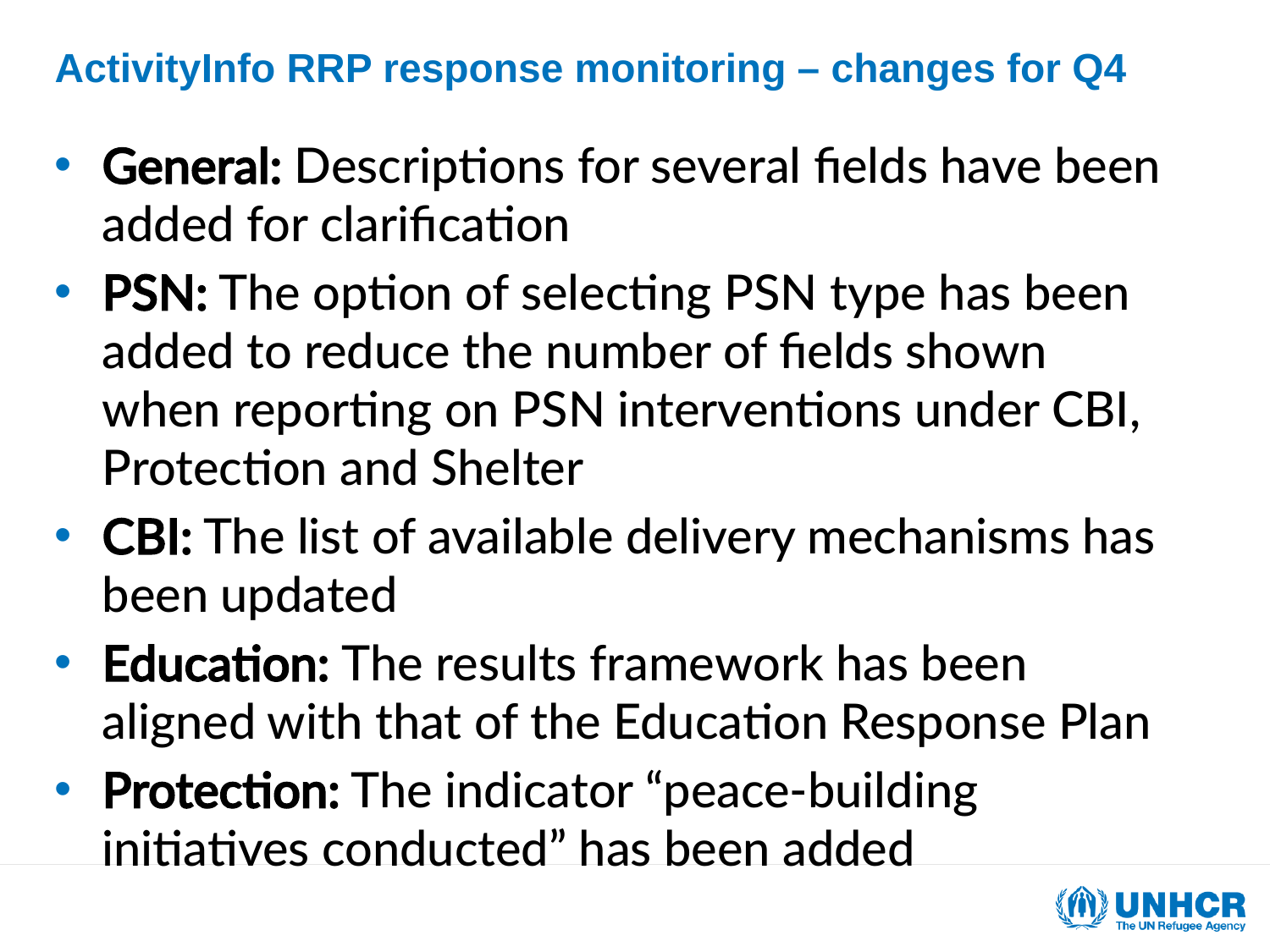

ActivityInfo RRP response monitoring – changes for Q4
General: Descriptions for several fields have been added for clarification
PSN: The option of selecting PSN type has been added to reduce the number of fields shown when reporting on PSN interventions under CBI, Protection and Shelter
CBI: The list of available delivery mechanisms has been updated
Education: The results framework has been aligned with that of the Education Response Plan
Protection: The indicator “peace-building initiatives conducted” has been added